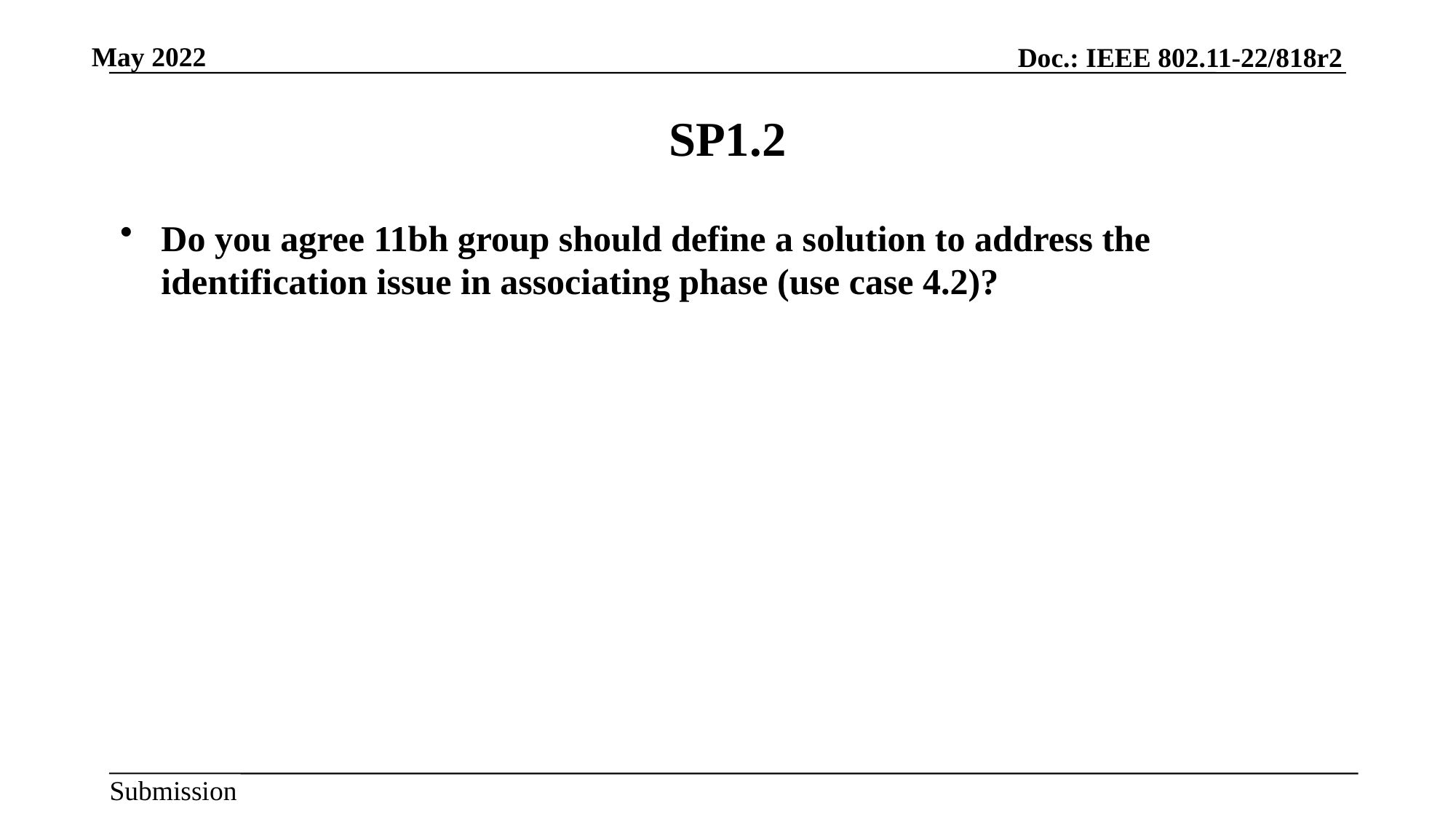

# SP1.2
Do you agree 11bh group should define a solution to address the identification issue in associating phase (use case 4.2)?